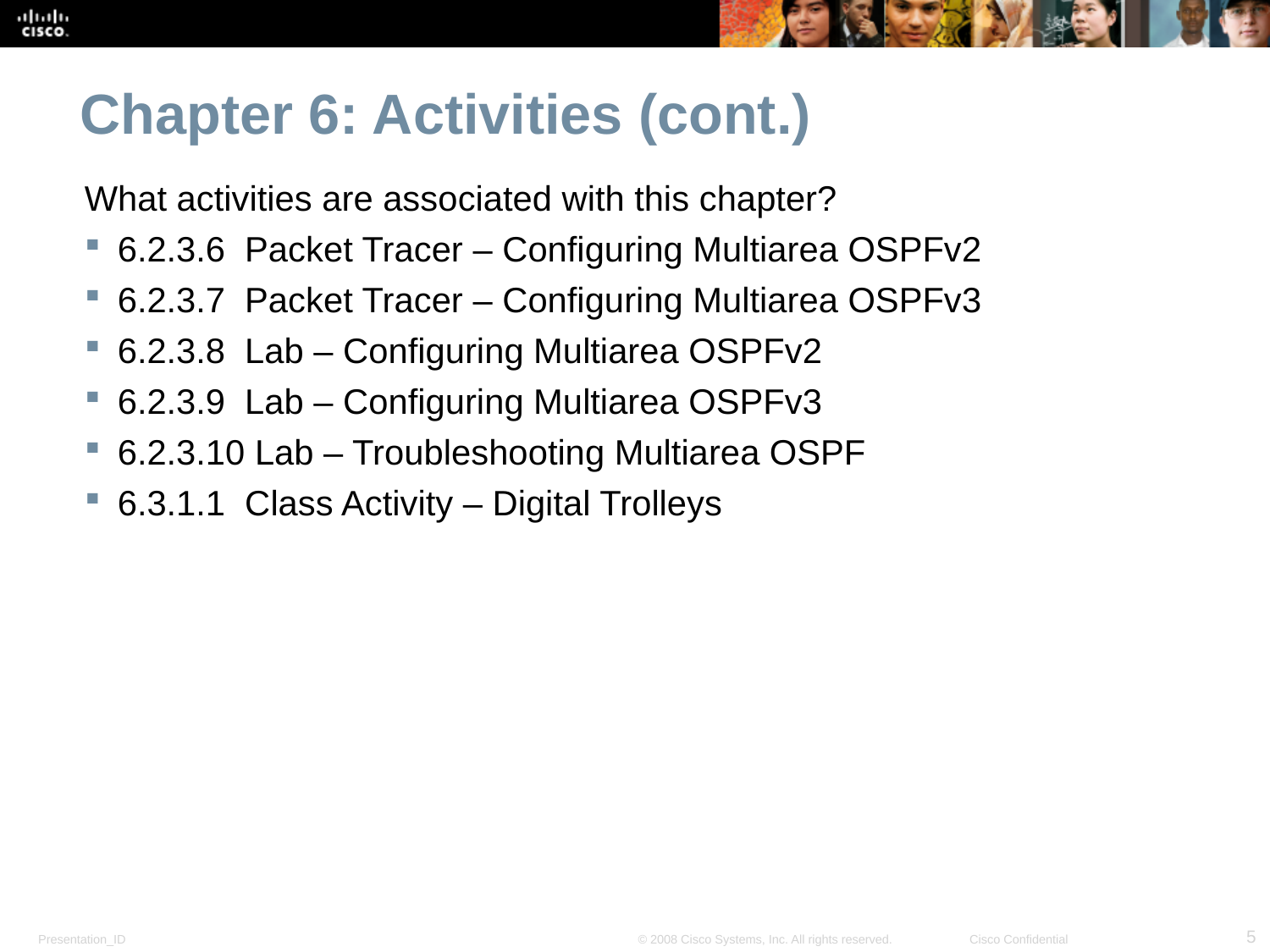

Chapter 6: Activities (cont.)
What activities are associated with this chapter?
6.2.3.6  Packet Tracer – Configuring Multiarea OSPFv2
6.2.3.7  Packet Tracer – Configuring Multiarea OSPFv3
6.2.3.8  Lab – Configuring Multiarea OSPFv2
6.2.3.9  Lab – Configuring Multiarea OSPFv3
6.2.3.10 Lab – Troubleshooting Multiarea OSPF
6.3.1.1  Class Activity – Digital Trolleys